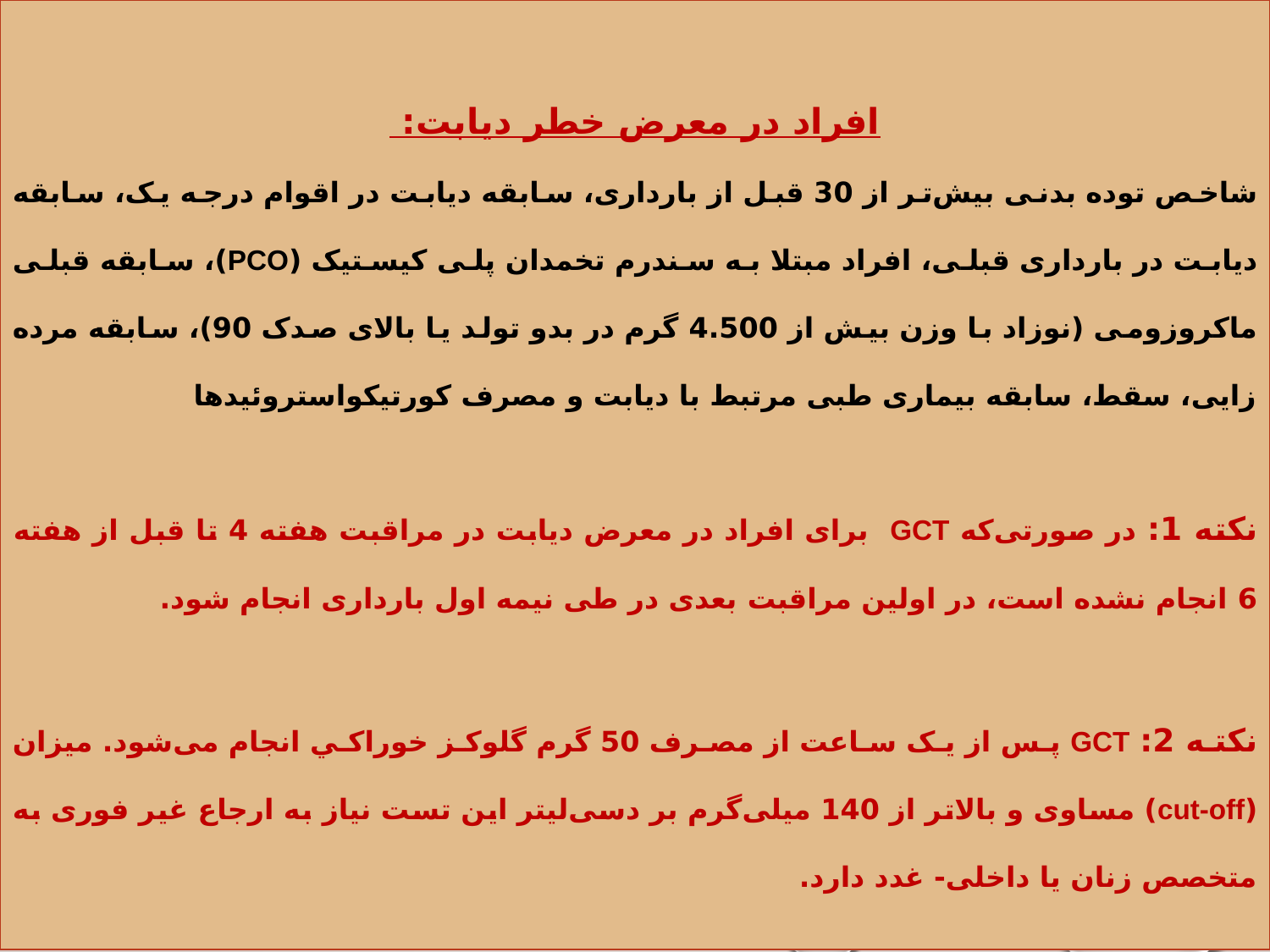

افراد در معرض خطر دیابت:
شاخص توده بدنی بیش‌تر از 30 قبل از بارداری، سابقه دیابت در اقوام درجه یک، سابقه دیابت در بارداری قبلی، افراد مبتلا به سندرم تخمدان پلی کیستیک (PCO)، سابقه قبلی ماکروزومی (نوزاد با وزن بیش از 4.500 گرم در بدو تولد یا بالای صدک 90)، سابقه مرده زایی، سقط، سابقه بیماری طبی مرتبط با دیابت و مصرف کورتیکواستروئیدها

نکته 1: در صورتی‌که GCT  برای افراد در معرض دیابت در مراقبت هفته 4 تا قبل از هفته 6 انجام نشده است، در اولین مراقبت‌ بعدی در طی نیمه اول بارداری انجام شود.

نکته 2: GCT پس از یک ساعت از مصرف 50 گرم گلوكز خوراكي انجام می‌شود. میزان (cut-off) مساوی و بالاتر از 140 میلی‌گرم بر دسی‌لیتر این تست نیاز به ارجاع غیر فوری به متخصص زنان یا داخلی- غدد دارد.